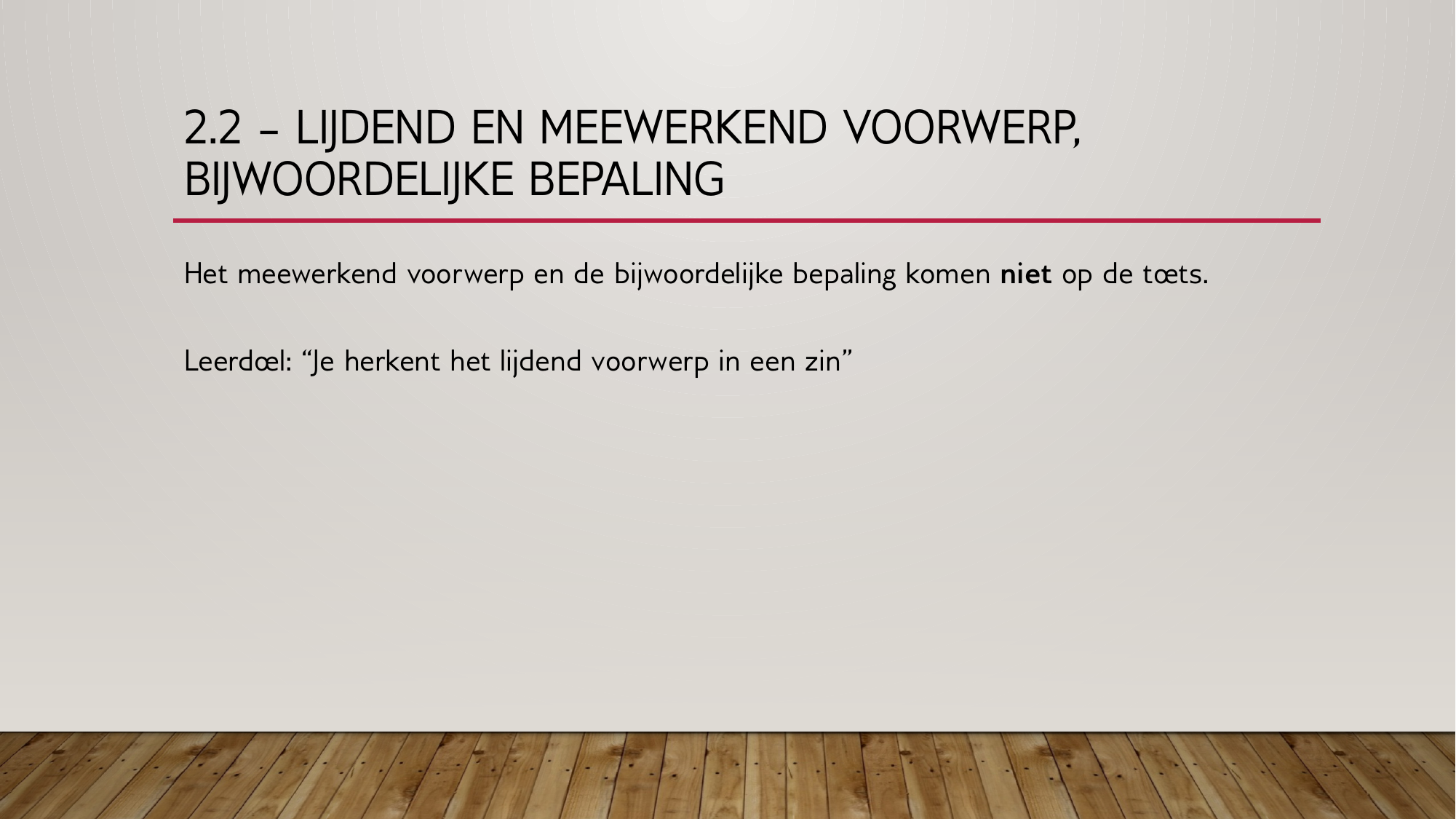

# 2.2 – lijdend en meewerkend voorwerp, bijwoordelijke bepaling
Het meewerkend voorwerp en de bijwoordelijke bepaling komen niet op de toets.
Leerdoel: “Je herkent het lijdend voorwerp in een zin”